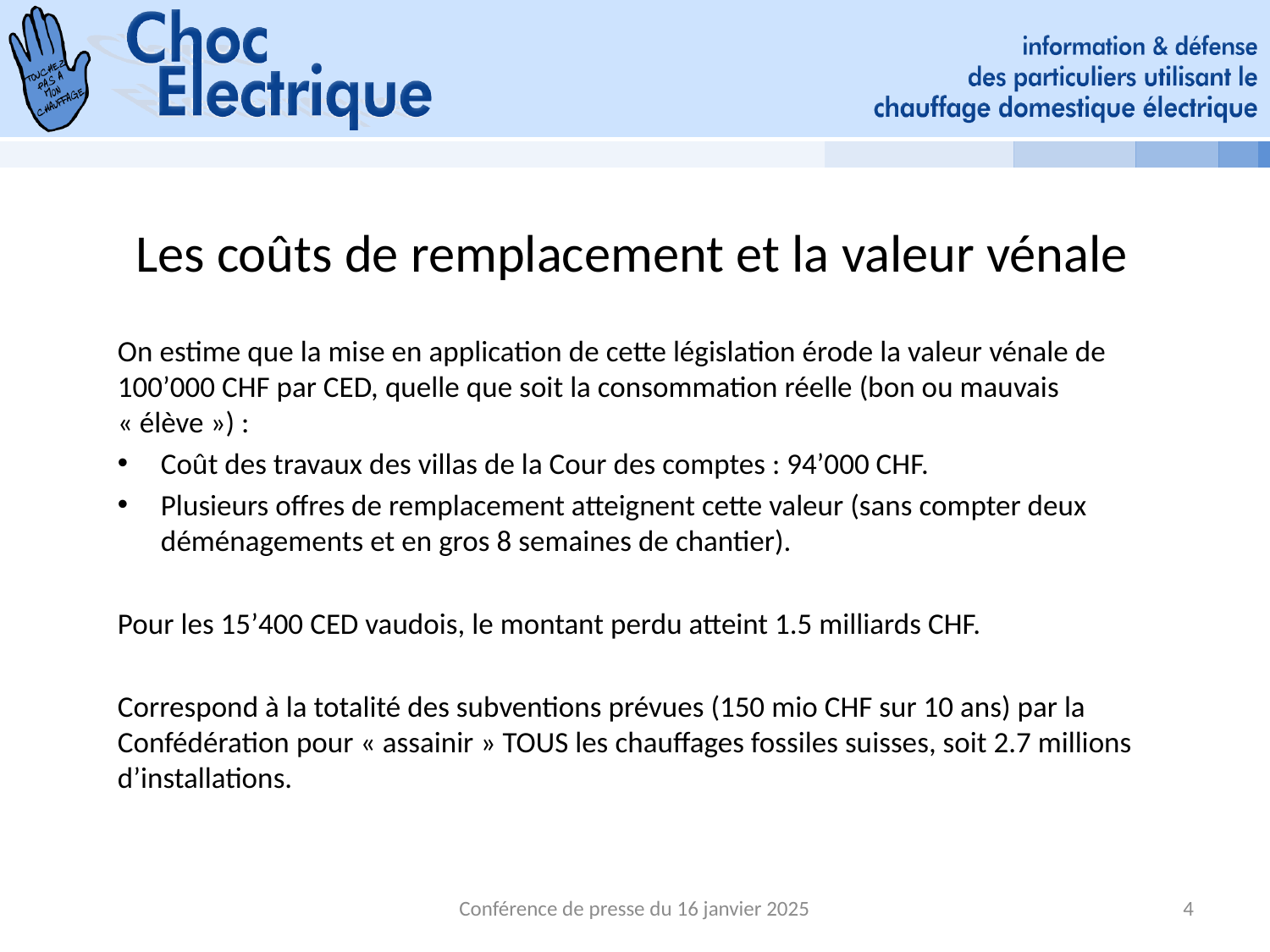

# Les coûts de remplacement et la valeur vénale
On estime que la mise en application de cette législation érode la valeur vénale de 100’000 CHF par CED, quelle que soit la consommation réelle (bon ou mauvais « élève ») :
Coût des travaux des villas de la Cour des comptes : 94’000 CHF.
Plusieurs offres de remplacement atteignent cette valeur (sans compter deux déménagements et en gros 8 semaines de chantier).

Pour les 15’400 CED vaudois, le montant perdu atteint 1.5 milliards CHF.

Correspond à la totalité des subventions prévues (150 mio CHF sur 10 ans) par la Confédération pour « assainir » TOUS les chauffages fossiles suisses, soit 2.7 millions d’installations.

Conférence de presse du 16 janvier 2025
4